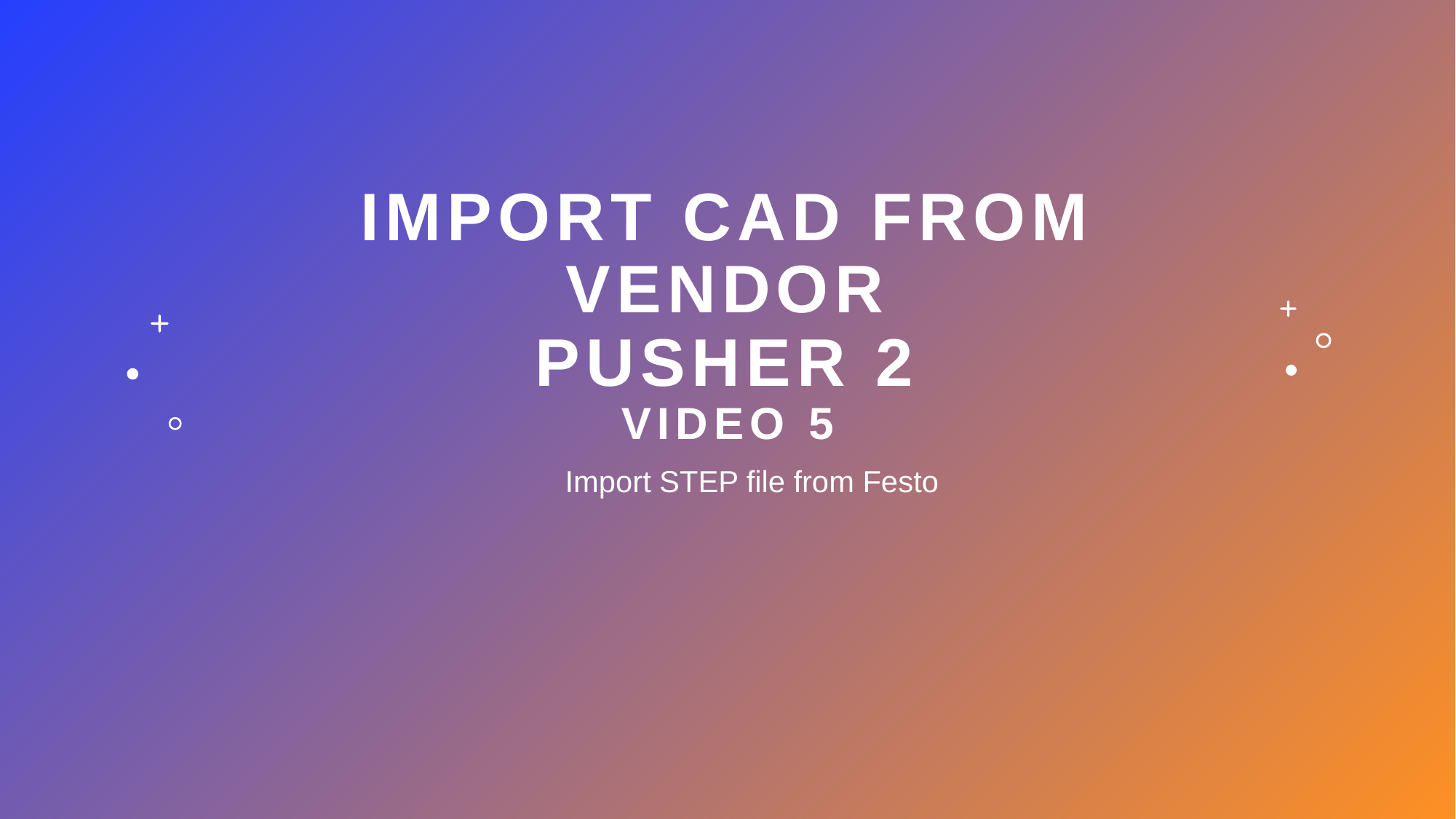

# Import CAD from vendor Pusher 2 Video 5
Import STEP file from Festo